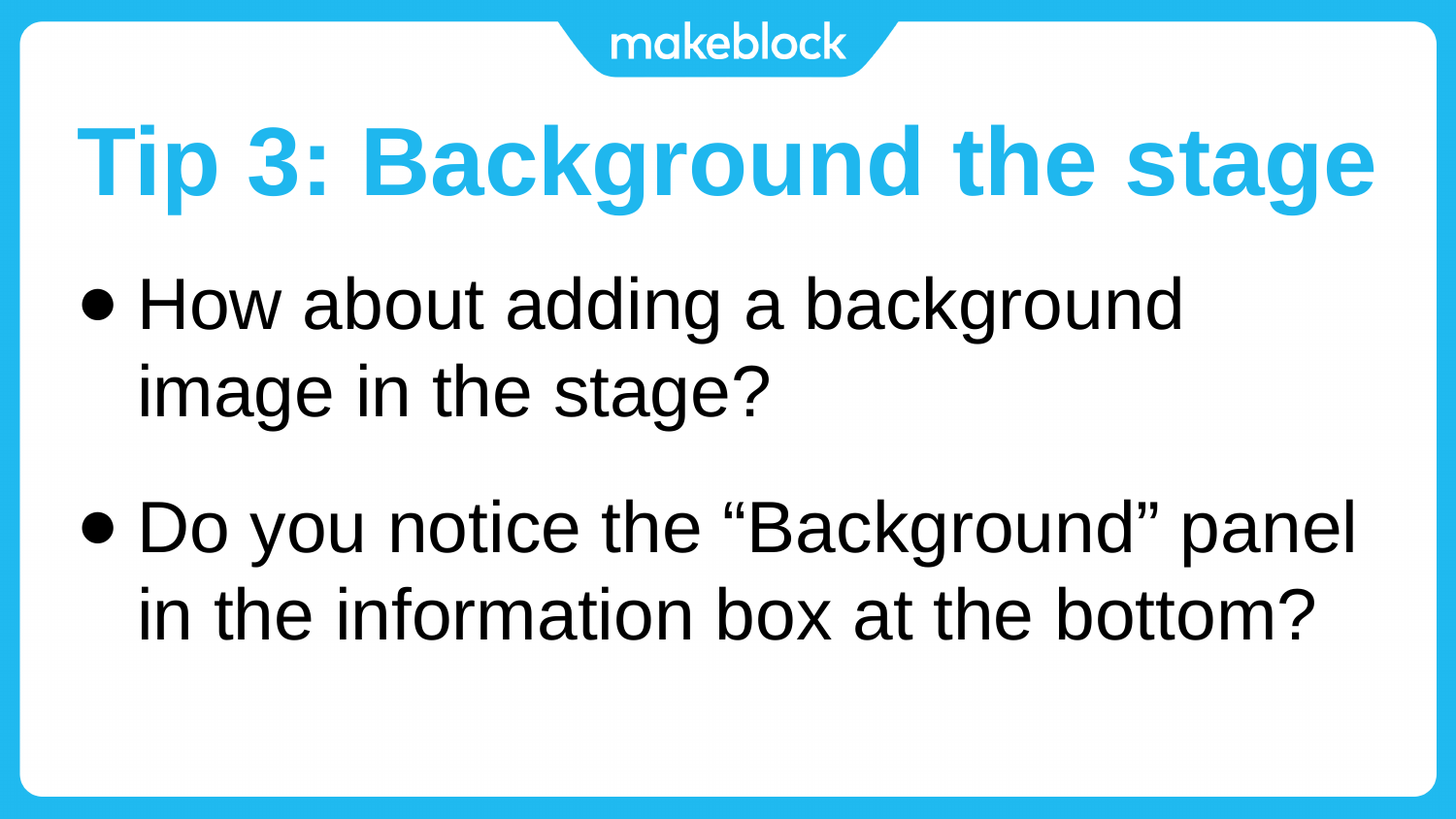

# Tip 3: Background the stage
How about adding a background image in the stage?
Do you notice the “Background” panel in the information box at the bottom?